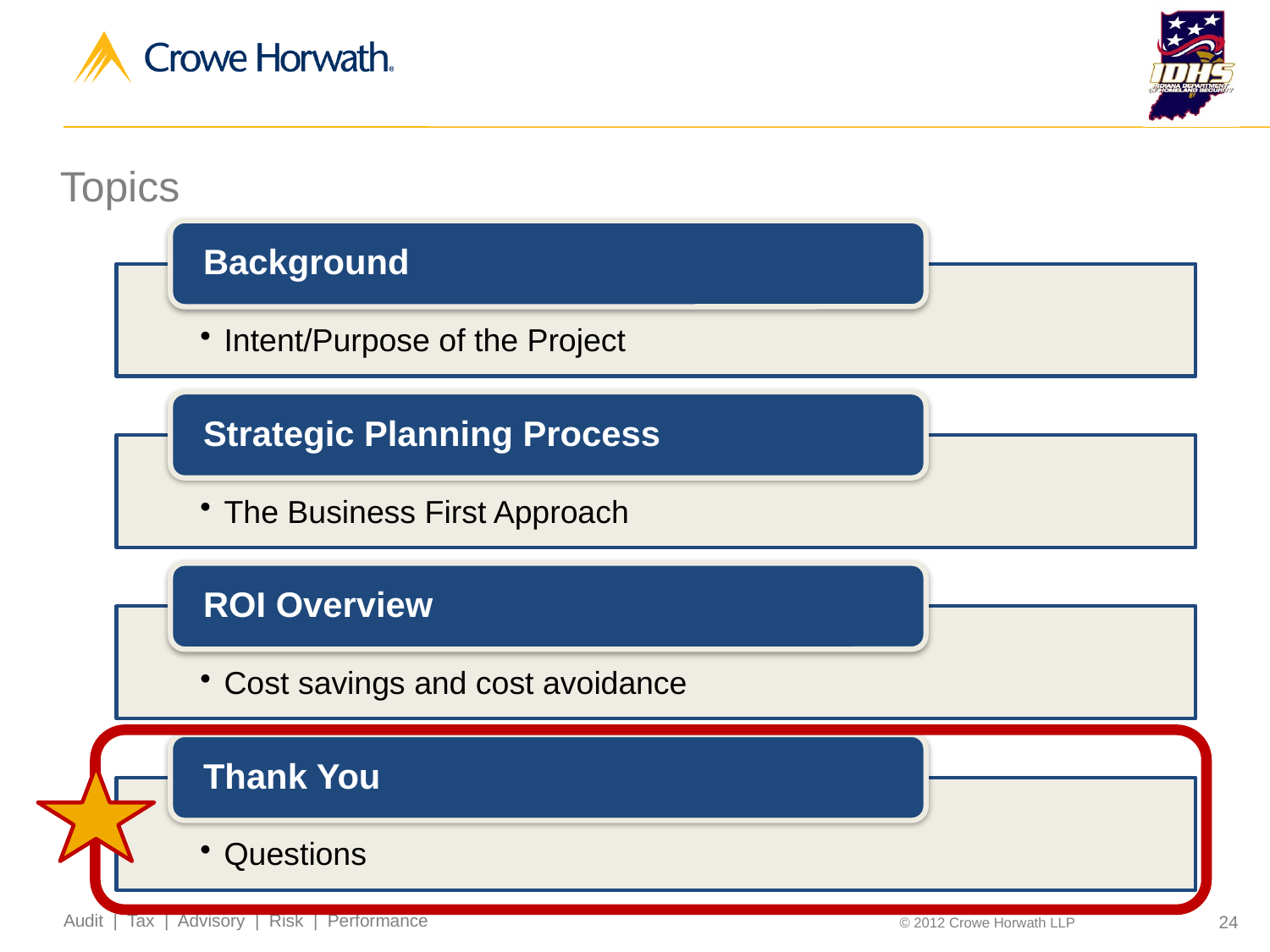

# Topics
Intent/Purpose of the Project
Background
The Business First Approach
Strategic Planning Process
Cost savings and cost avoidance
ROI Overview
Questions
Thank You